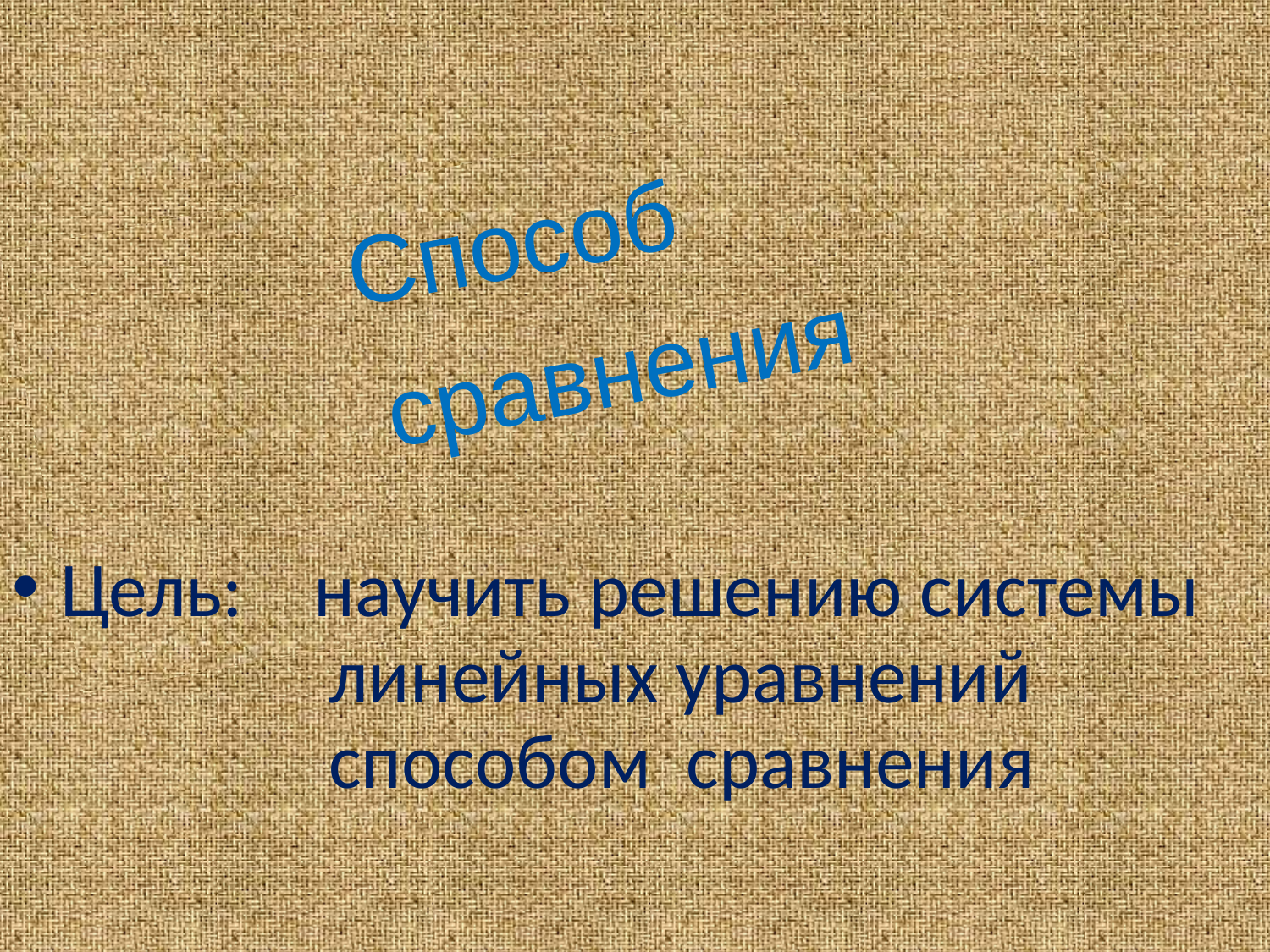

# Способ сравнения
Цель:    научить решению системы
                  линейных уравнений
                  способом  сравнения